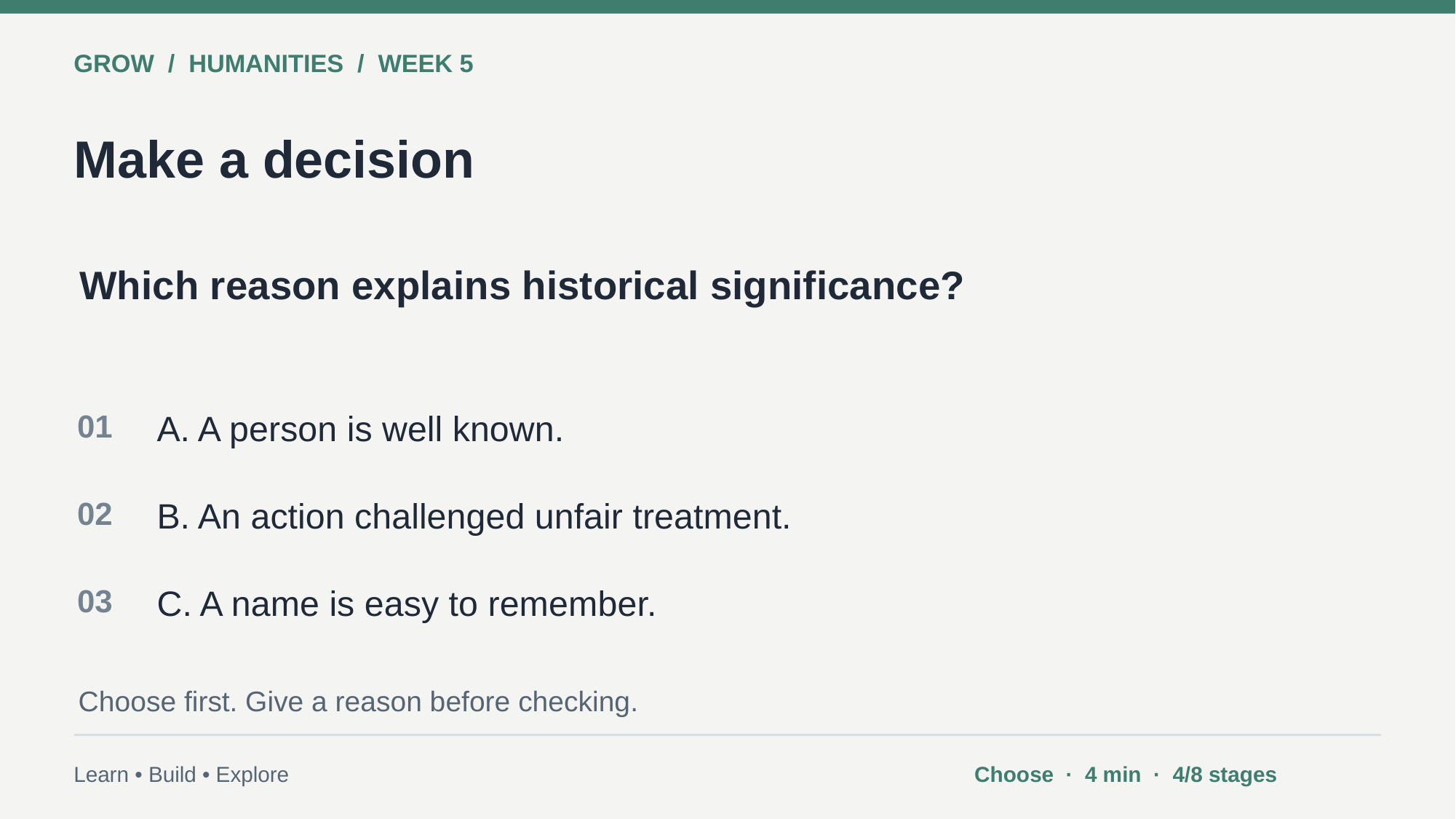

GROW  /  HUMANITIES  /  WEEK 5
Make a decision
Which reason explains historical significance?
01
A. A person is well known.
02
B. An action challenged unfair treatment.
03
C. A name is easy to remember.
Choose first. Give a reason before checking.

Learn • Build • Explore
Choose  ·  4 min  ·  4/8 stages